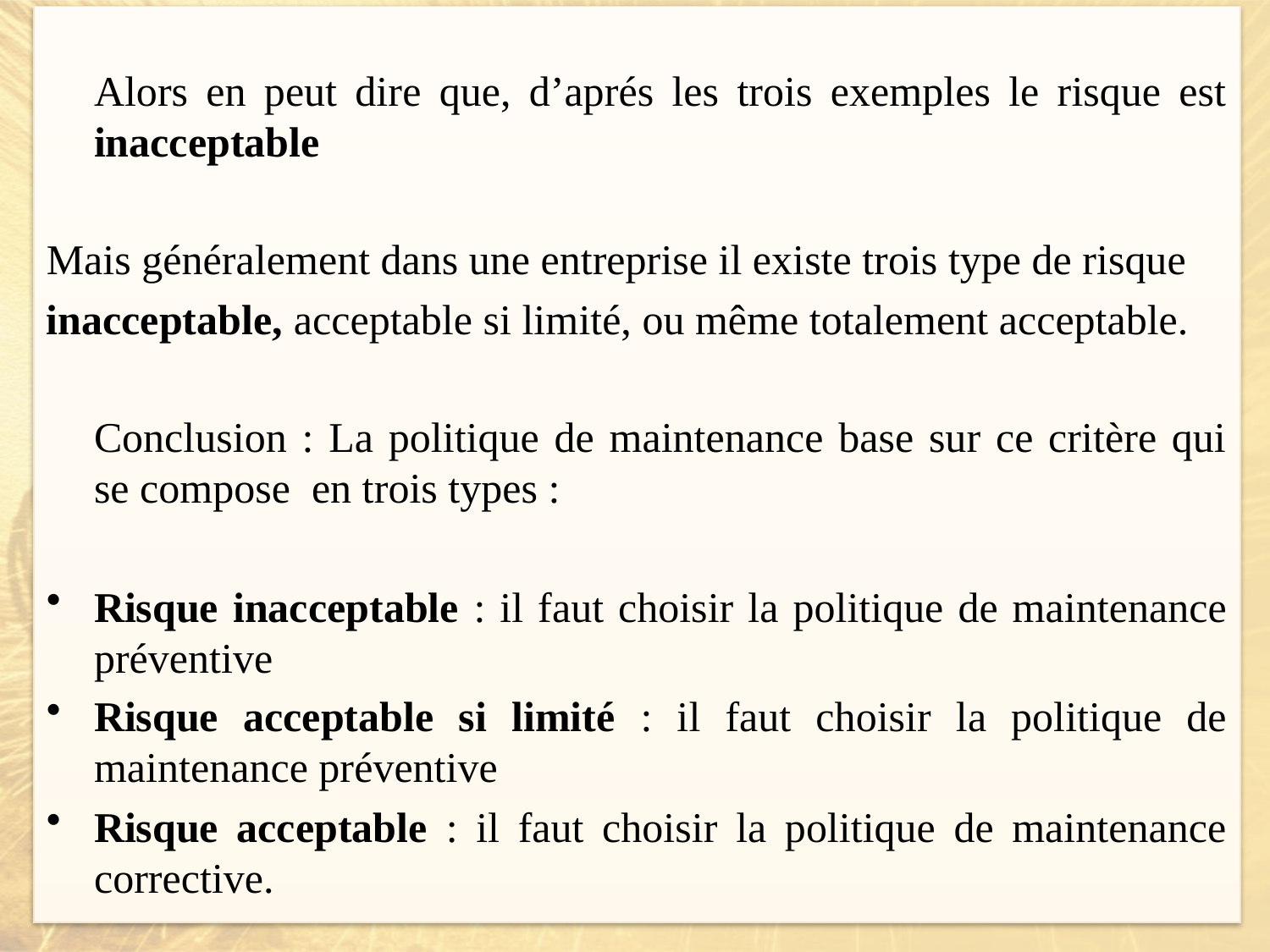

Alors en peut dire que, d’aprés les trois exemples le risque est inacceptable

Mais généralement dans une entreprise il existe trois type de risque
inacceptable, acceptable si limité, ou même totalement acceptable.

	Conclusion : La politique de maintenance base sur ce critère qui se compose  en trois types :

Risque inacceptable : il faut choisir la politique de maintenance préventive
Risque acceptable si limité : il faut choisir la politique de maintenance préventive
Risque acceptable : il faut choisir la politique de maintenance corrective.